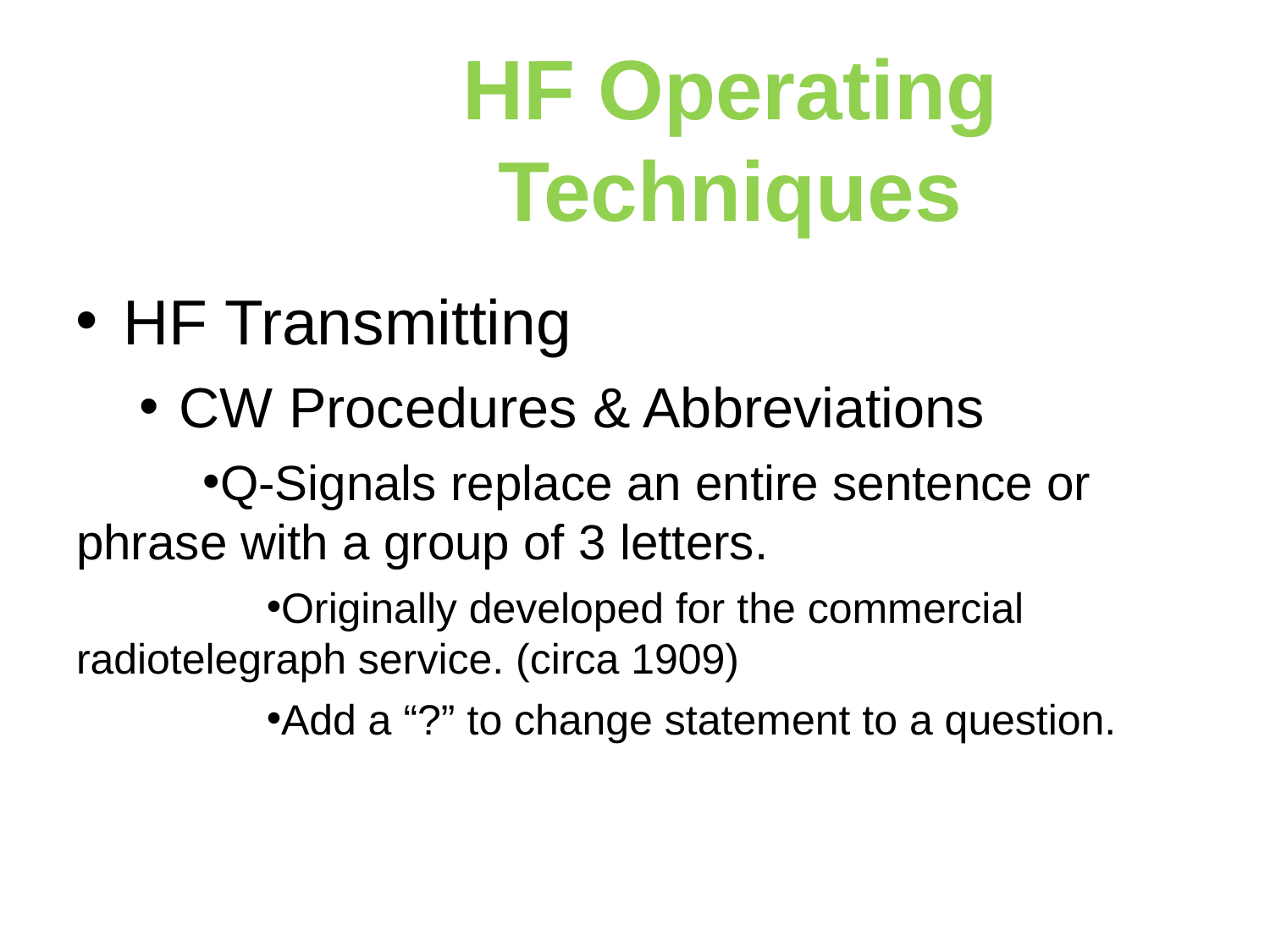

HF Operating Techniques
HF Transmitting
CW Procedures & Abbreviations
Q-Signals replace an entire sentence or phrase with a group of 3 letters.
Originally developed for the commercial radiotelegraph service. (circa 1909)
Add a “?” to change statement to a question.